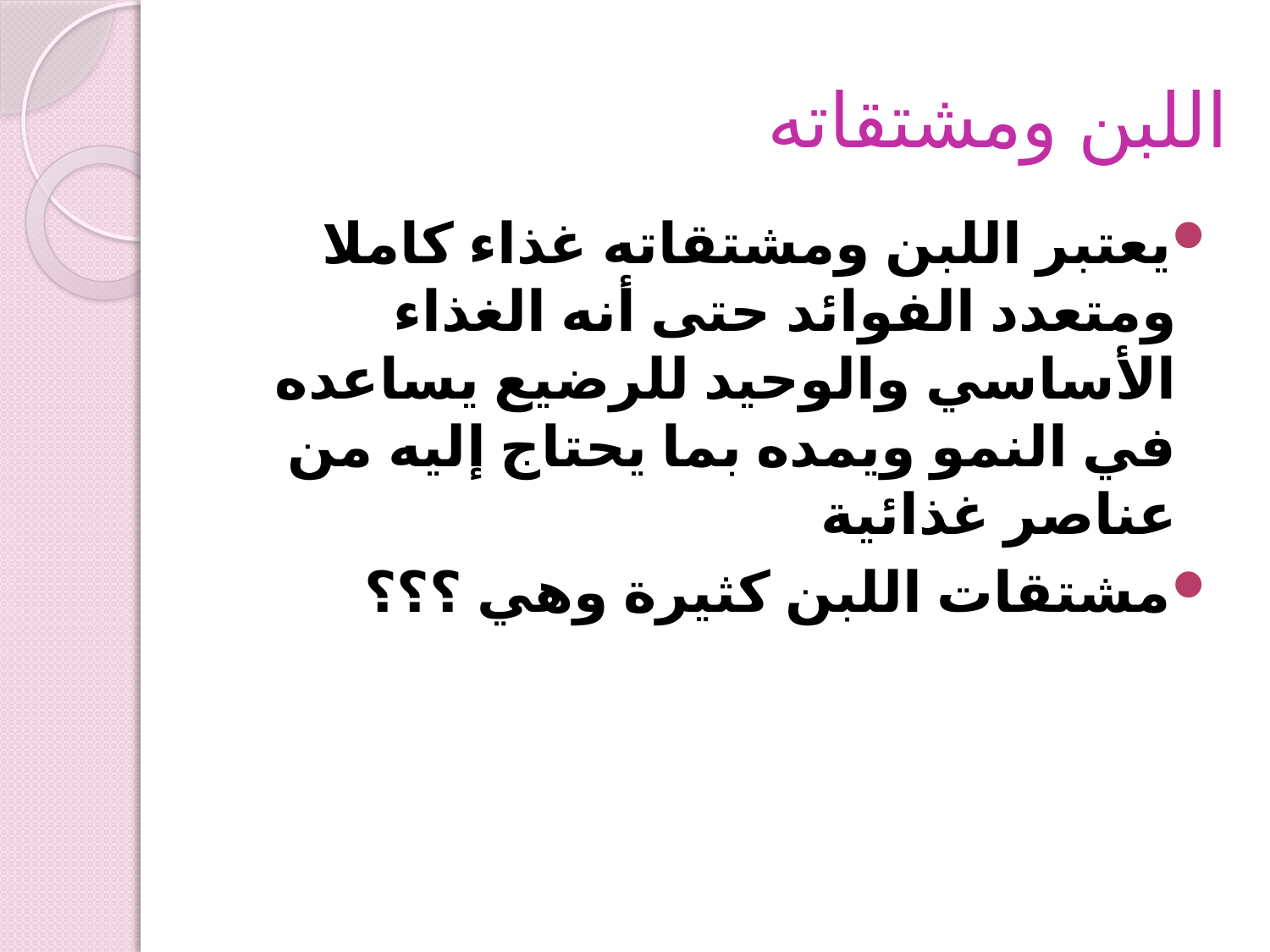

# اللبن ومشتقاته
يعتبر اللبن ومشتقاته غذاء كاملا ومتعدد الفوائد حتى أنه الغذاء الأساسي والوحيد للرضيع يساعده في النمو ويمده بما يحتاج إليه من عناصر غذائية
مشتقات اللبن كثيرة وهي ؟؟؟